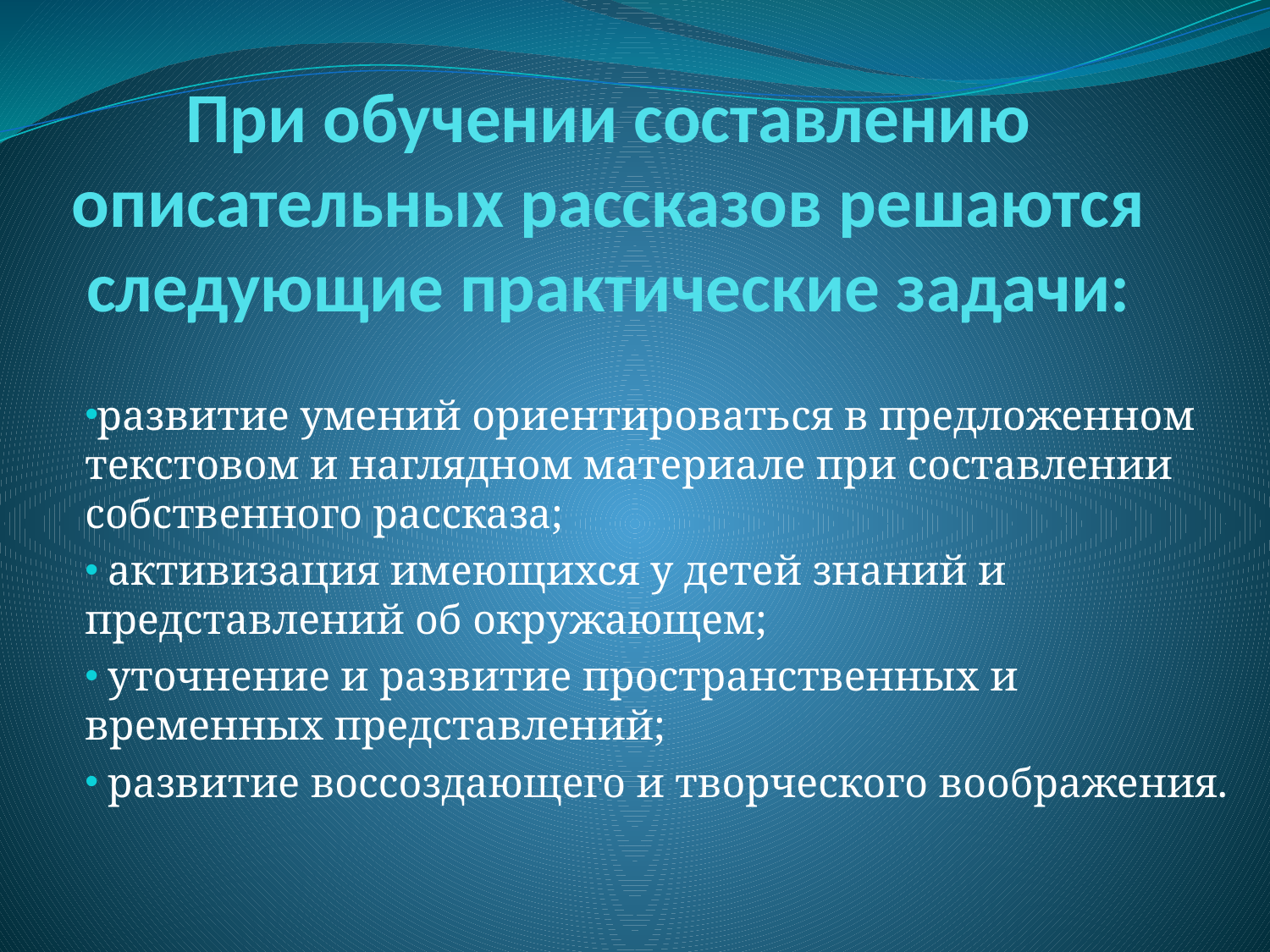

# При обучении составлению описательных рассказов решаются следующие практические задачи:

развитие умений ориентироваться в предложенном текстовом и наглядном материале при составлении собственного рассказа;
 активизация имеющихся у детей знаний и представлений об окружающем;
 уточнение и развитие пространственных и временных представлений;
 развитие воссоздающего и творческого воображения.